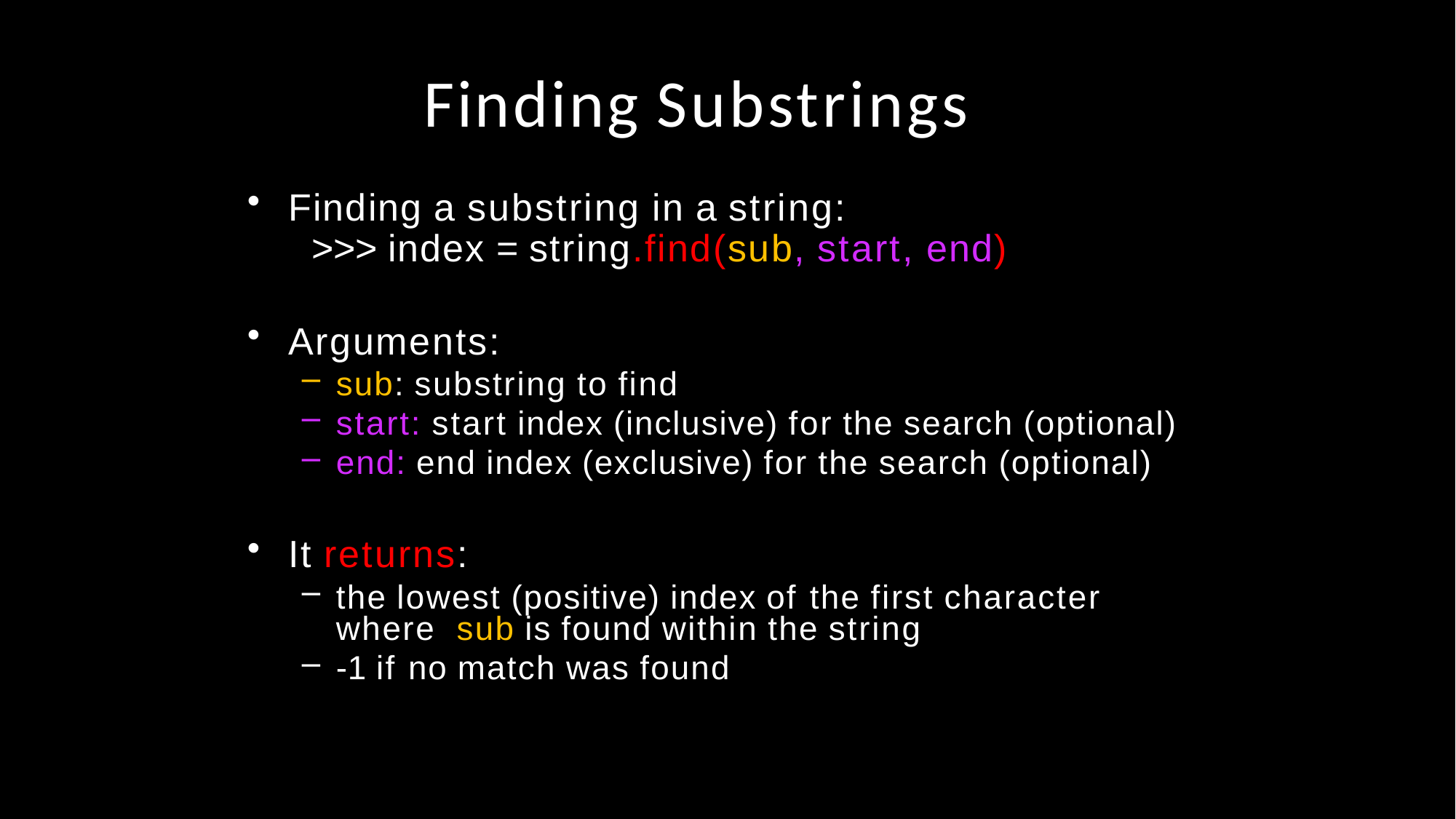

# Finding Substrings
Finding a substring in a string:
>>> index = string.find(sub, start, end)

Arguments:
sub: substring to find
start: start index (inclusive) for the search (optional)
end: end index (exclusive) for the search (optional)

It returns:
the lowest (positive) index of the first character where  sub is found within the string
-1 if no match was found